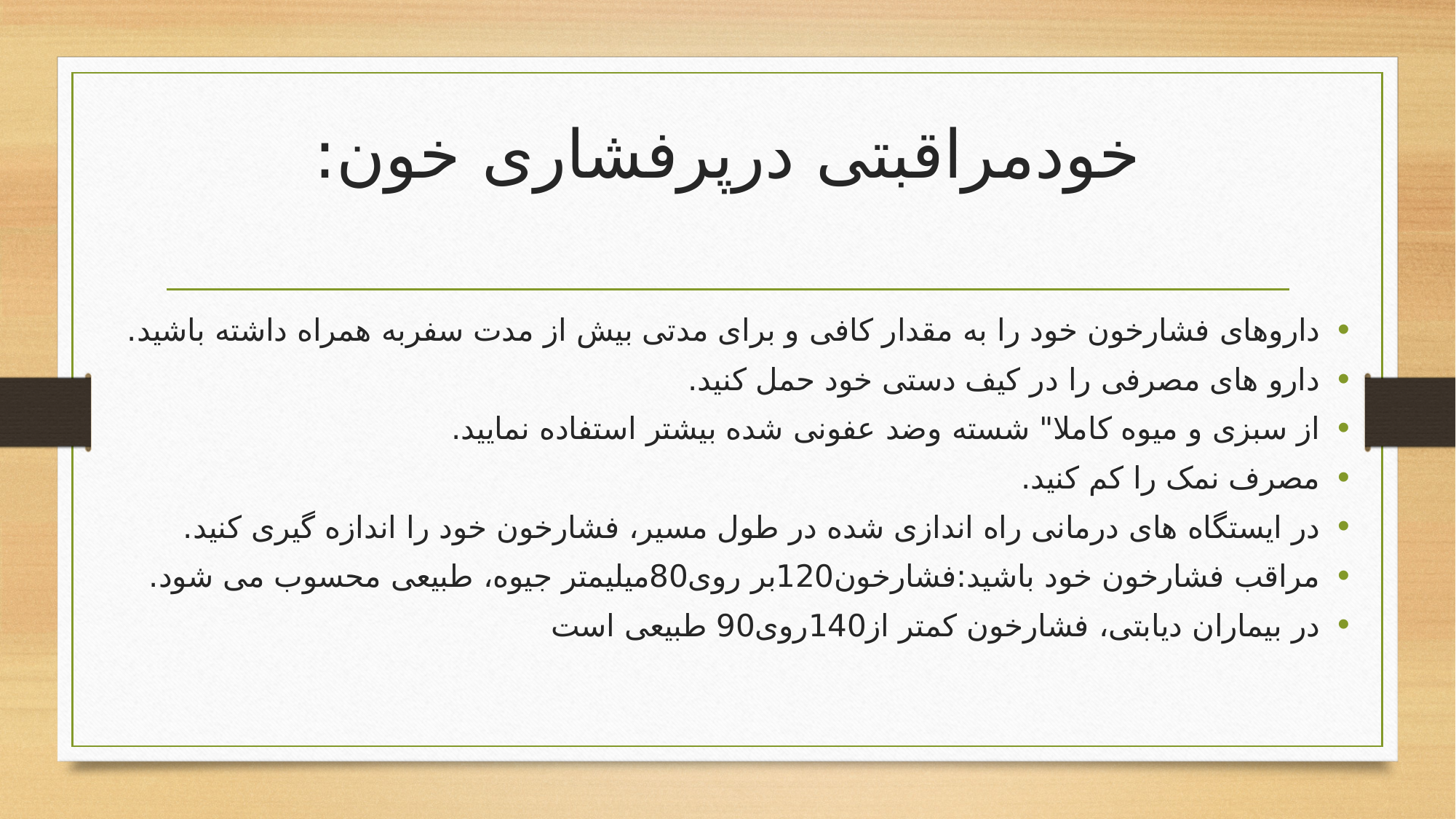

# خودمراقبتی درپرفشاری خون:
داروهای فشارخون خود را به مقدار کافی و برای مدتی بیش از مدت سفربه همراه داشته باشید.
دارو های مصرفی را در کیف دستی خود حمل کنید.
از سبزی و میوه کاملا" شسته وضد عفونی شده بیشتر استفاده نمایید.
مصرف نمک را کم کنید.
در ایستگاه های درمانی راه اندازی شده در طول مسیر، فشارخون خود را اندازه گیری کنید.
مراقب فشارخون خود باشید:فشارخون120بر روی80میلیمتر جیوه، طبیعی محسوب می شود.
در بیماران دیابتی، فشارخون کمتر از140روی90 طبیعی است